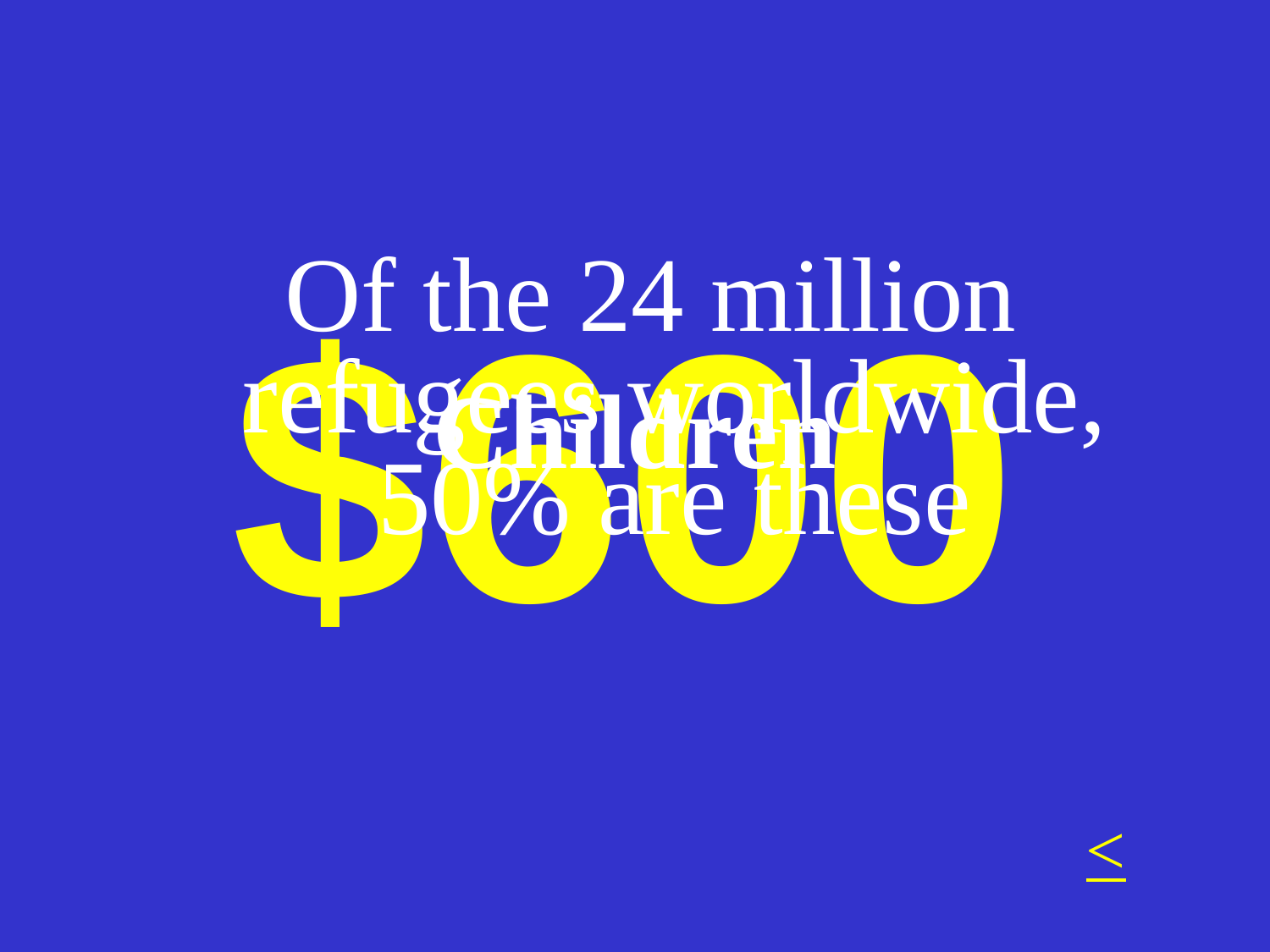

Of the 24 million refugees worldwide, 50% are these
# $600
Children
<